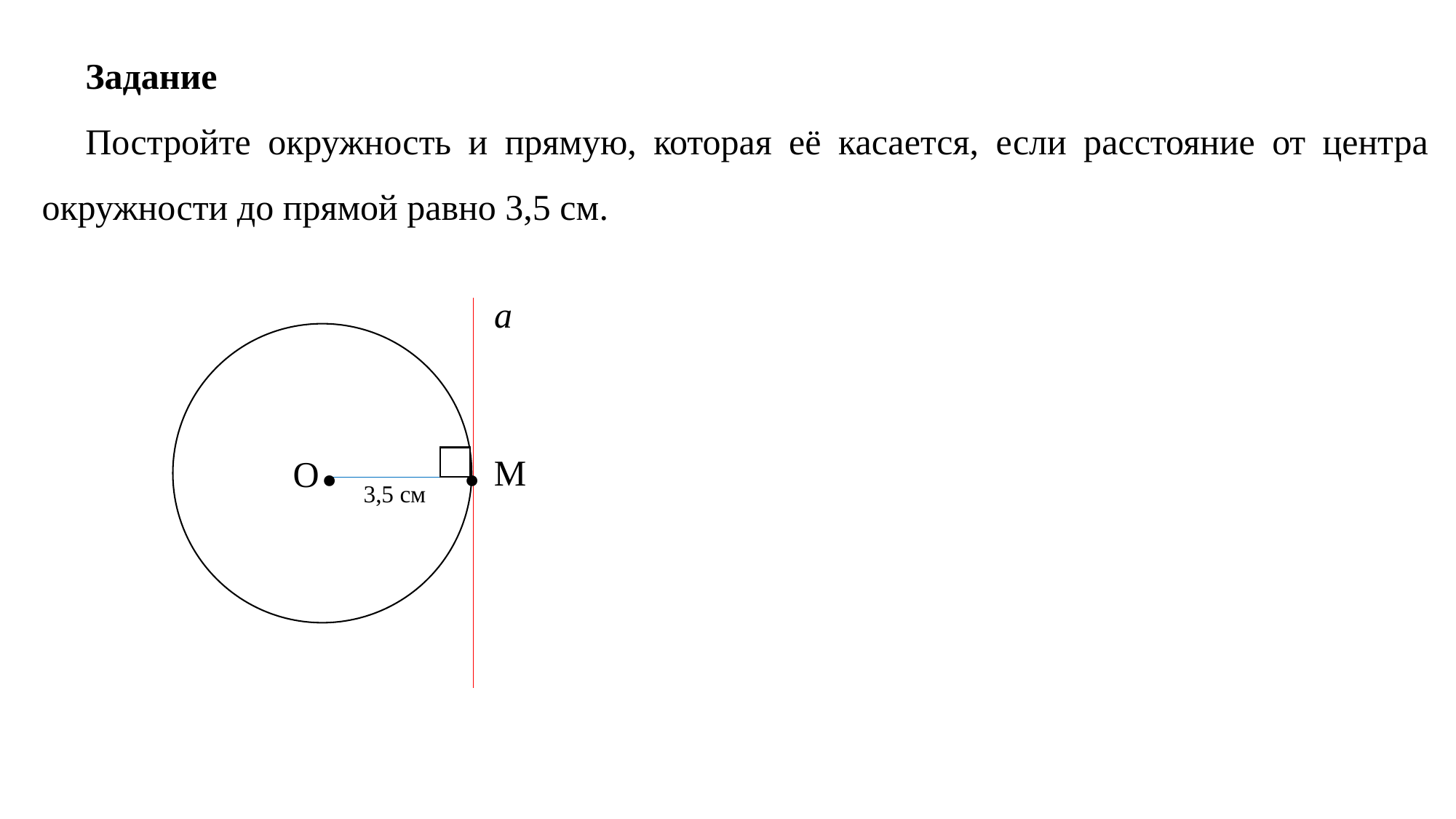

Задание
Постройте окружность и прямую, которая её касается, если расстояние от центра окружности до прямой равно 3,5 см.

a

.
.
М
О

3,5 см